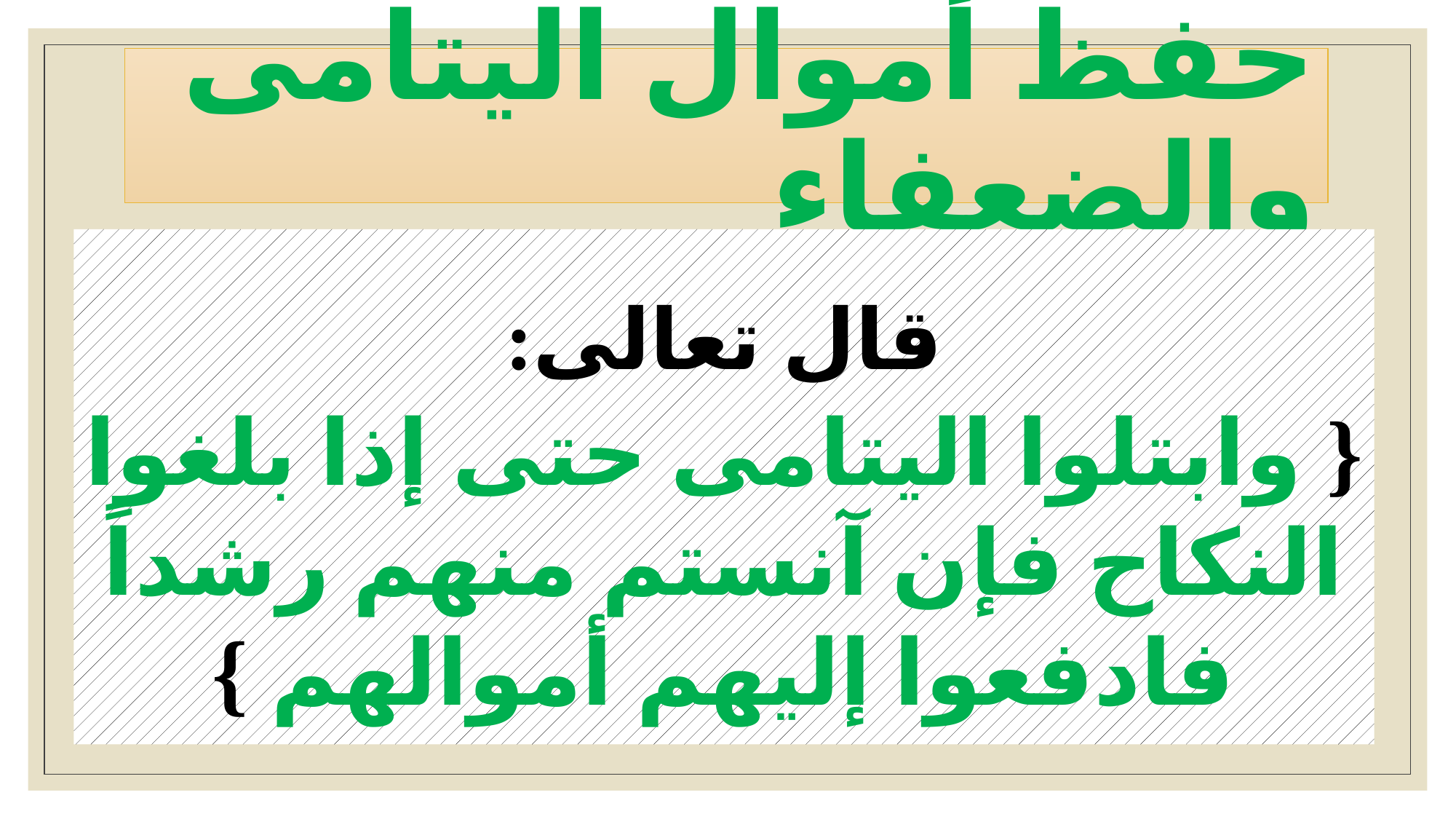

# حفظ أموال اليتامى والضعفاء

قال تعالى:
{ وابتلوا اليتامى حتى إذا بلغوا النكاح فإن آنستم منهم رشداً فادفعوا إليهم أموالهم }